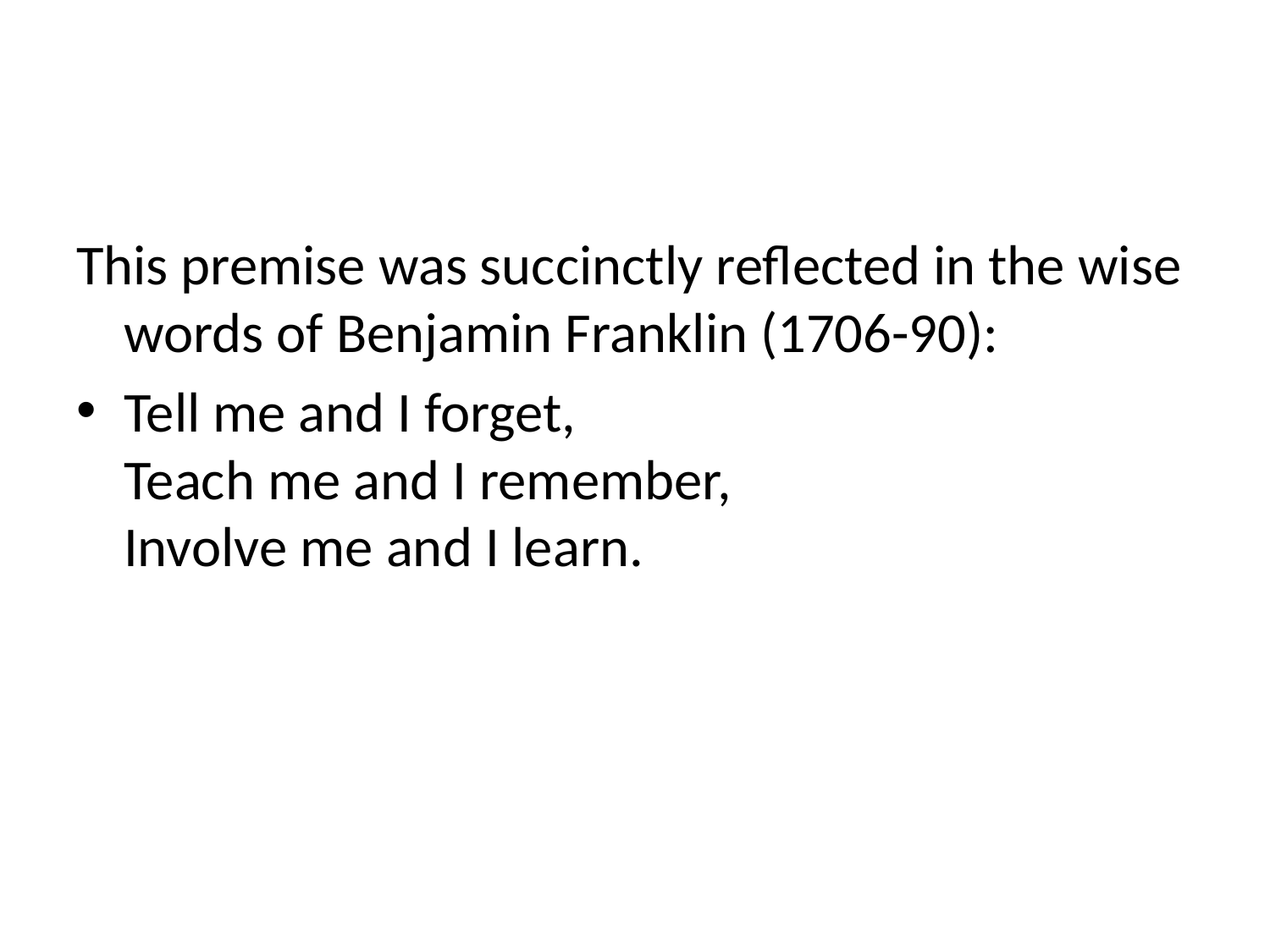

#
This premise was succinctly reflected in the wise words of Benjamin Franklin (1706-90):
Tell me and I forget,
Teach me and I remember,
Involve me and I learn.